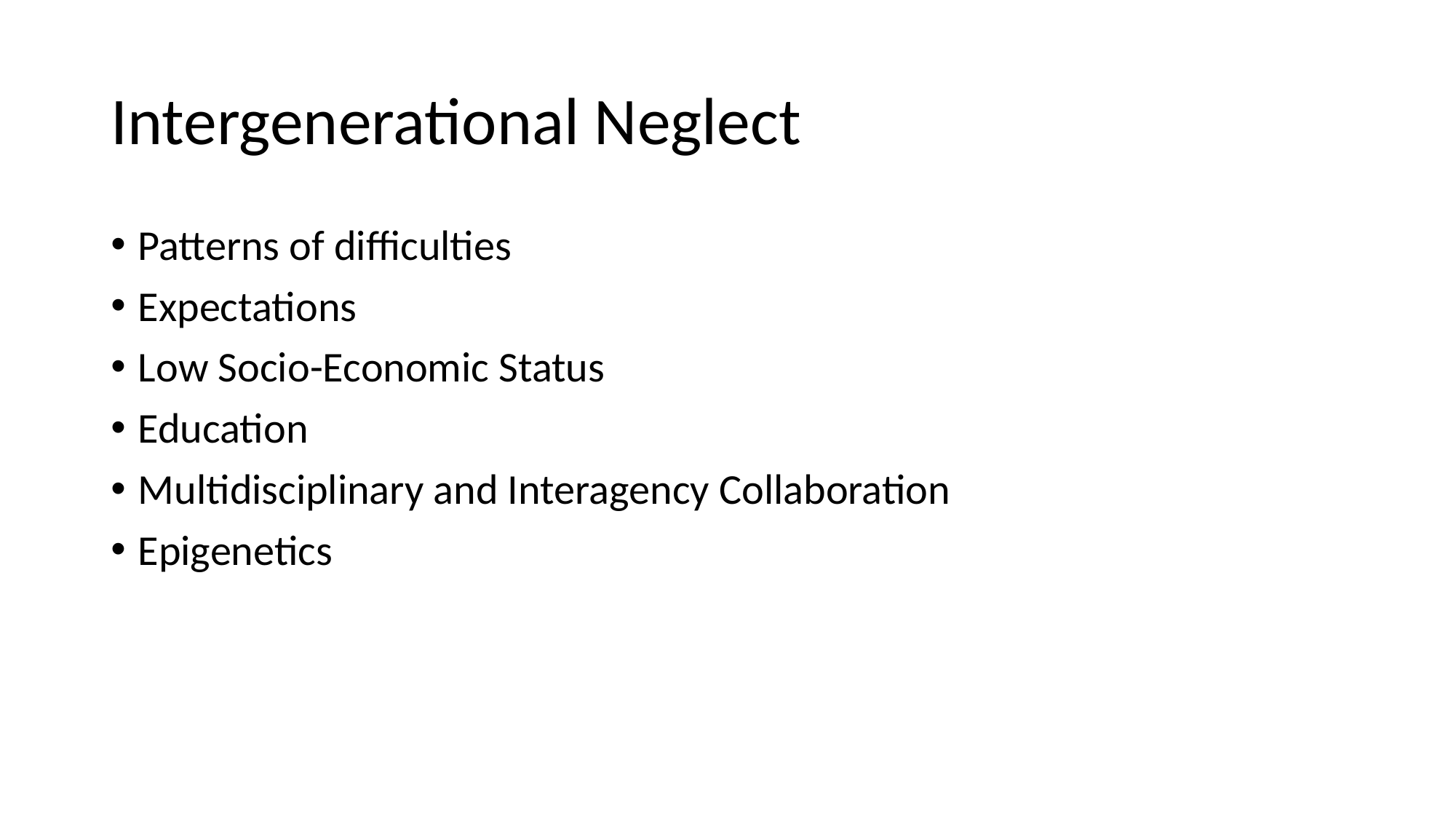

# Intergenerational Neglect
Patterns of difficulties
Expectations
Low Socio-Economic Status
Education
Multidisciplinary and Interagency Collaboration
Epigenetics